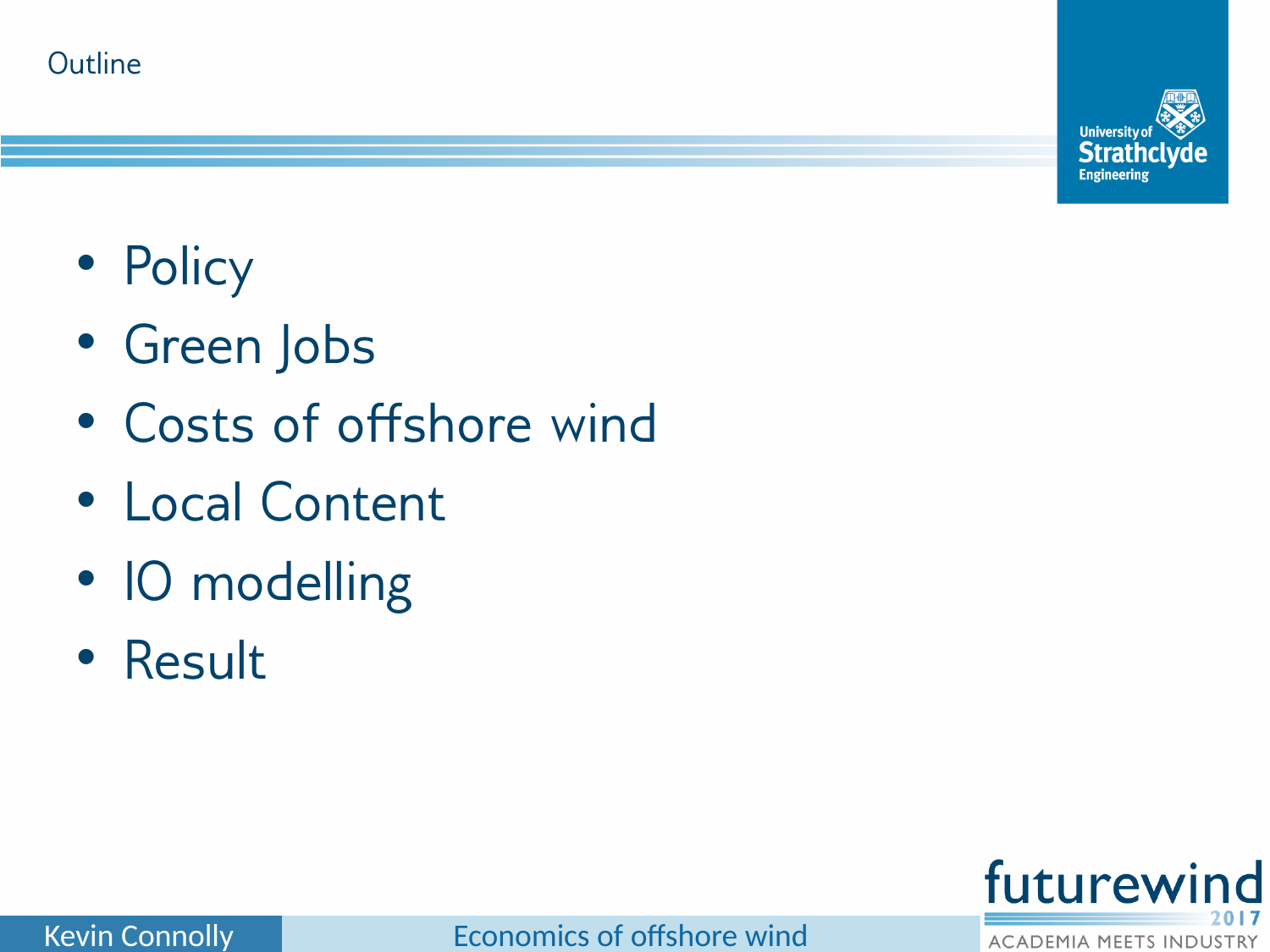

Outline
Policy
Green Jobs
Costs of offshore wind
Local Content
IO modelling
Result